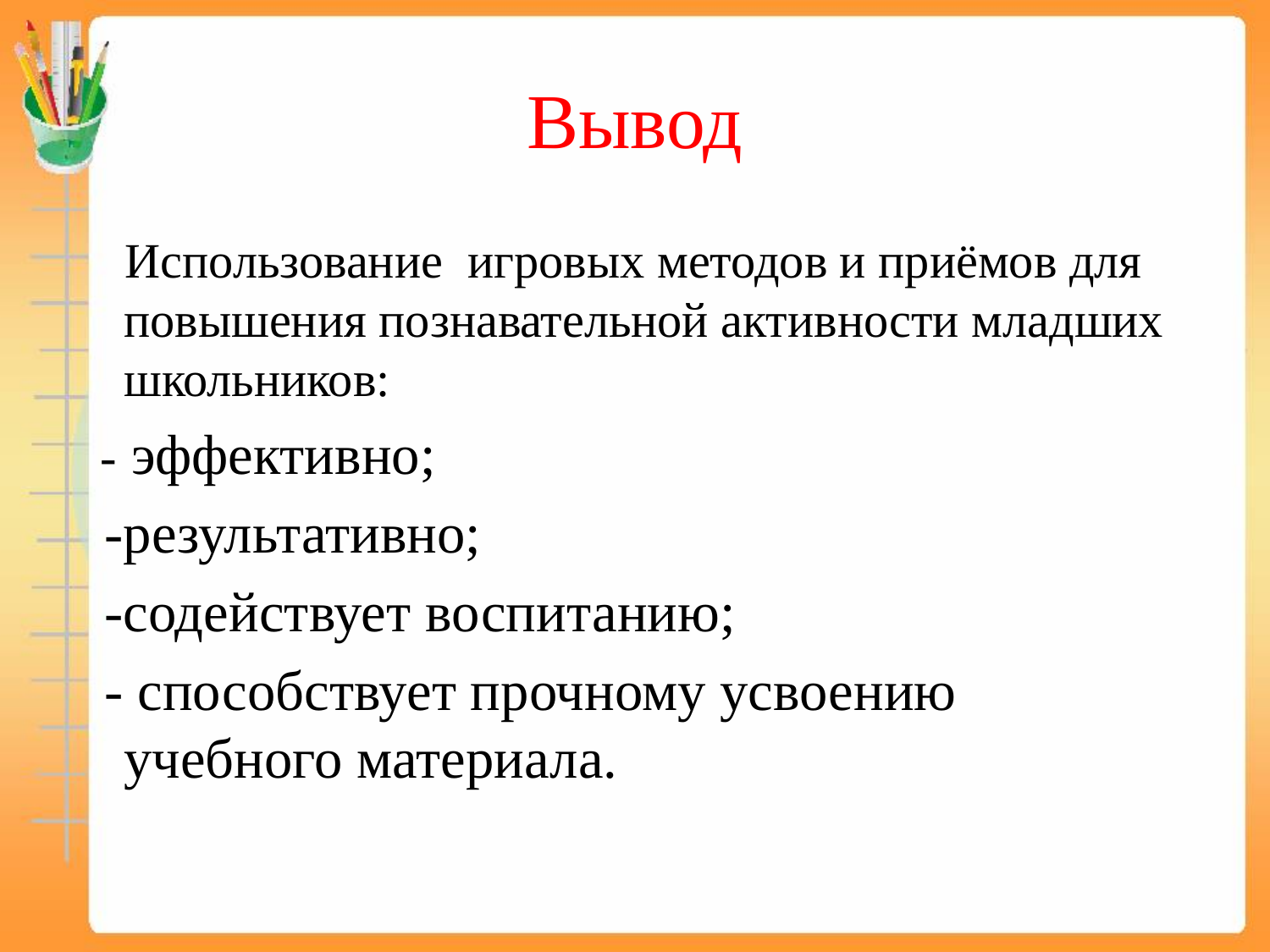

# Вывод
    Использование  игровых методов и приёмов для повышения познавательной активности младших школьников:
  - эффективно;
  -результативно;
  -содействует воспитанию;
  - способствует прочному усвоению  учебного материала.